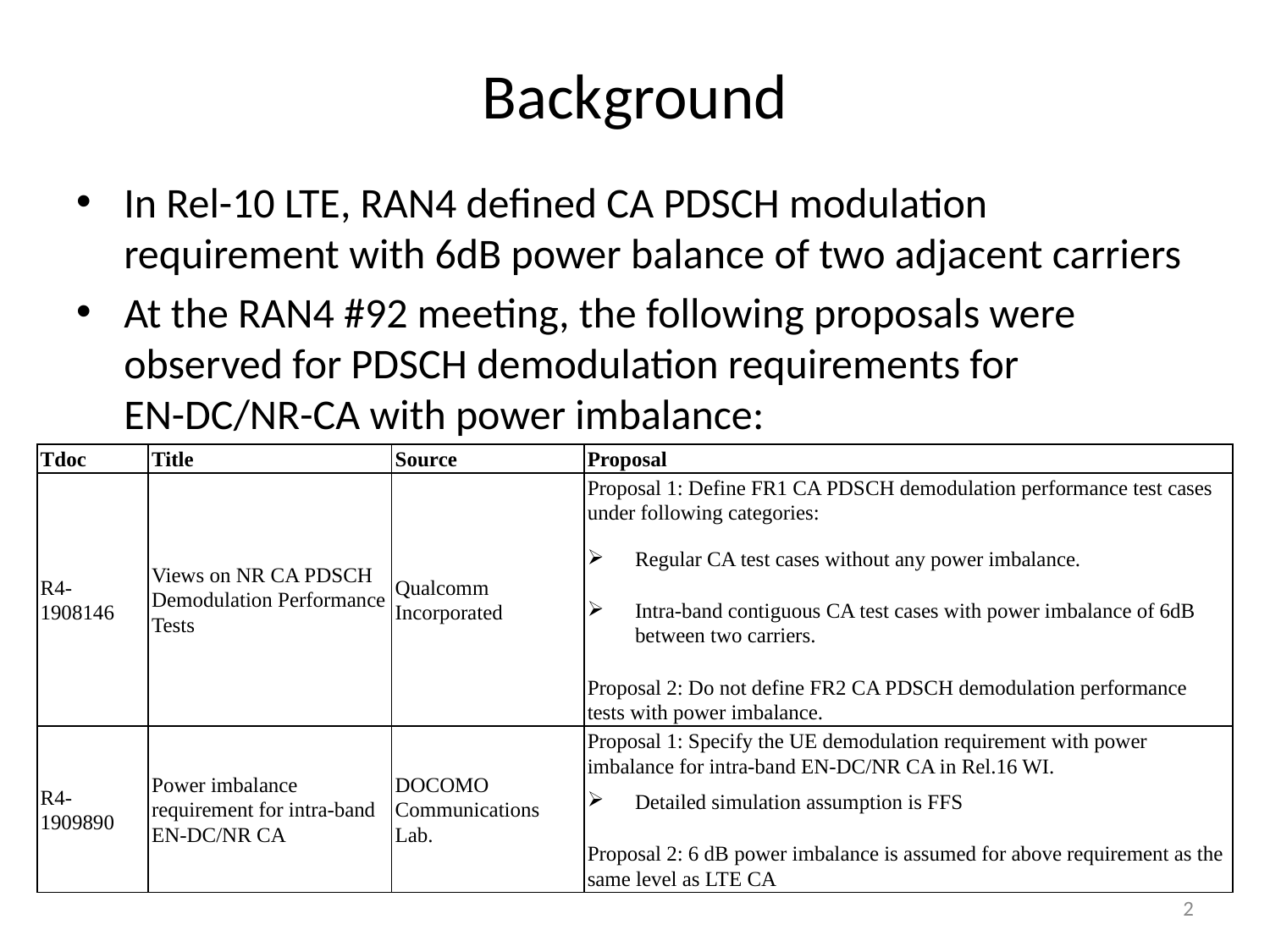

# Background
In Rel-10 LTE, RAN4 defined CA PDSCH modulation requirement with 6dB power balance of two adjacent carriers
At the RAN4 #92 meeting, the following proposals were observed for PDSCH demodulation requirements for EN-DC/NR-CA with power imbalance:
| Tdoc | Title | Source | Proposal |
| --- | --- | --- | --- |
| R4-1908146 | Views on NR CA PDSCH Demodulation Performance Tests | Qualcomm Incorporated | Proposal 1: Define FR1 CA PDSCH demodulation performance test cases under following categories: Regular CA test cases without any power imbalance. Intra-band contiguous CA test cases with power imbalance of 6dB between two carriers. Proposal 2: Do not define FR2 CA PDSCH demodulation performance tests with power imbalance. |
| R4-1909890 | Power imbalance requirement for intra-band EN-DC/NR CA | DOCOMO Communications Lab. | Proposal 1: Specify the UE demodulation requirement with power imbalance for intra-band EN-DC/NR CA in Rel.16 WI. Detailed simulation assumption is FFS Proposal 2: 6 dB power imbalance is assumed for above requirement as the same level as LTE CA |
2